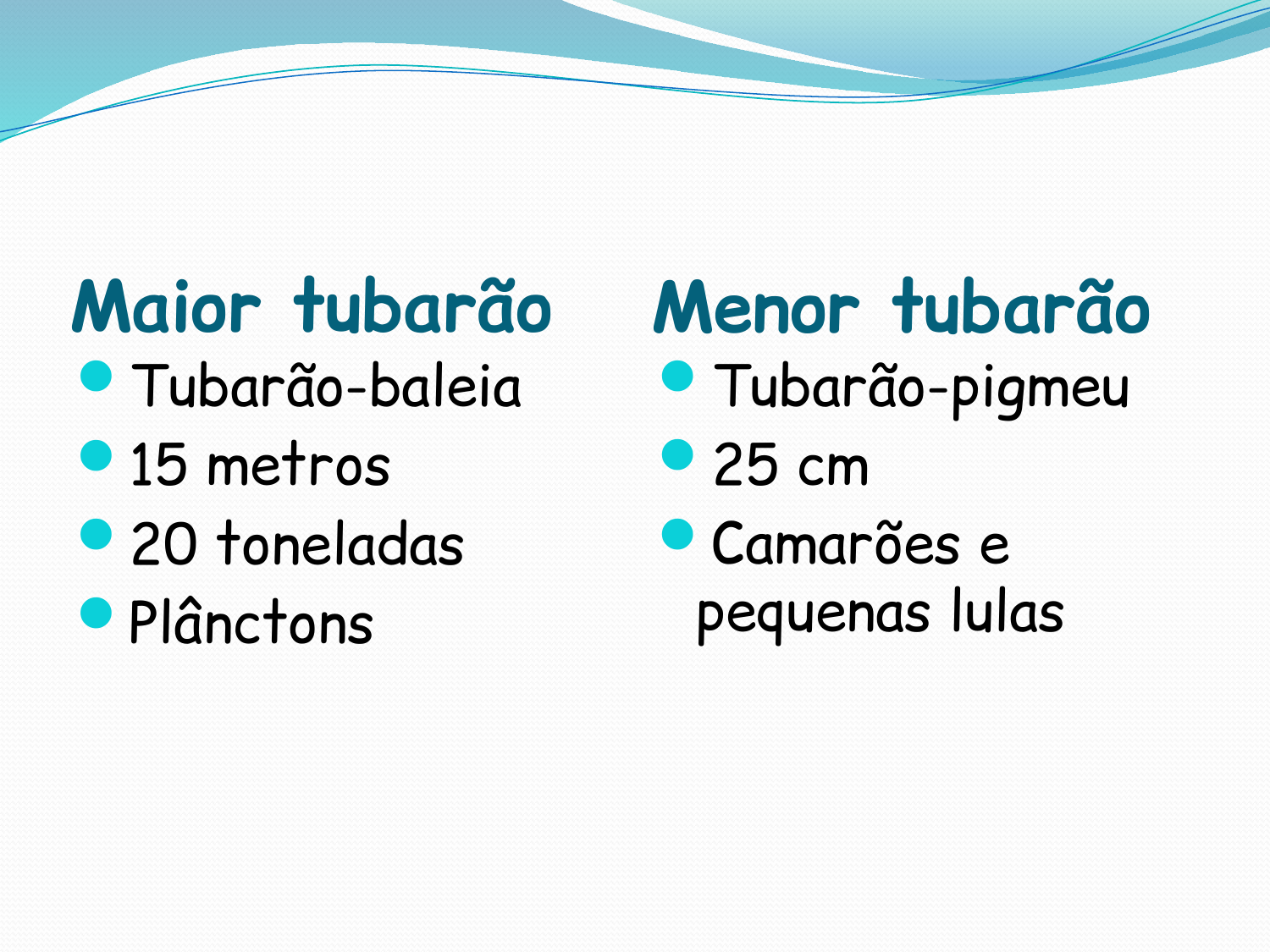

#
Maior tubarão
Menor tubarão
Tubarão-baleia
15 metros
20 toneladas
Plânctons
Tubarão-pigmeu
25 cm
Camarões e pequenas lulas